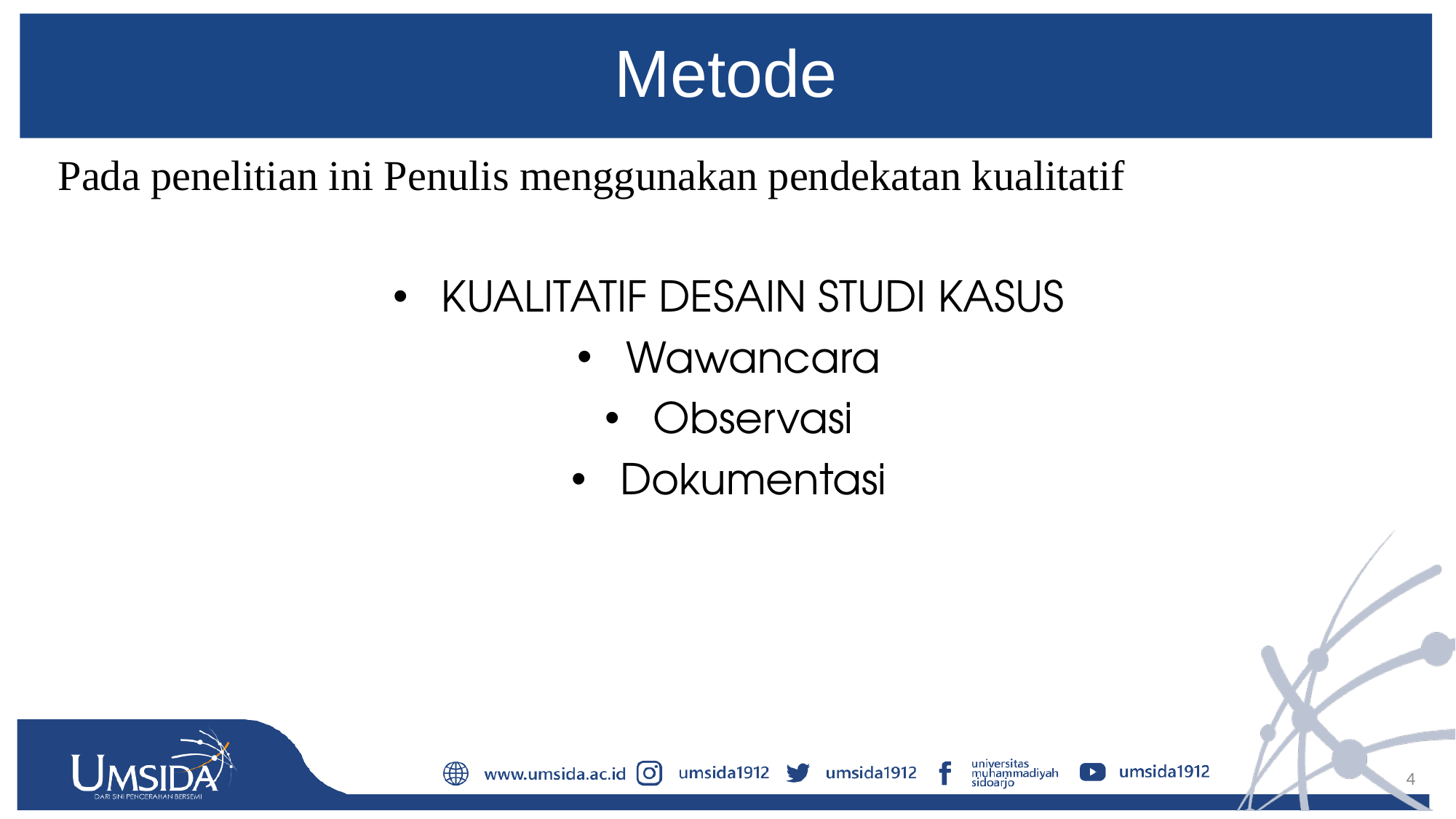

# Metode
Pada penelitian ini Penulis menggunakan pendekatan kualitatif

KUALITATIF DESAIN STUDI KASUS
Wawancara
Observasi
Dokumentasi